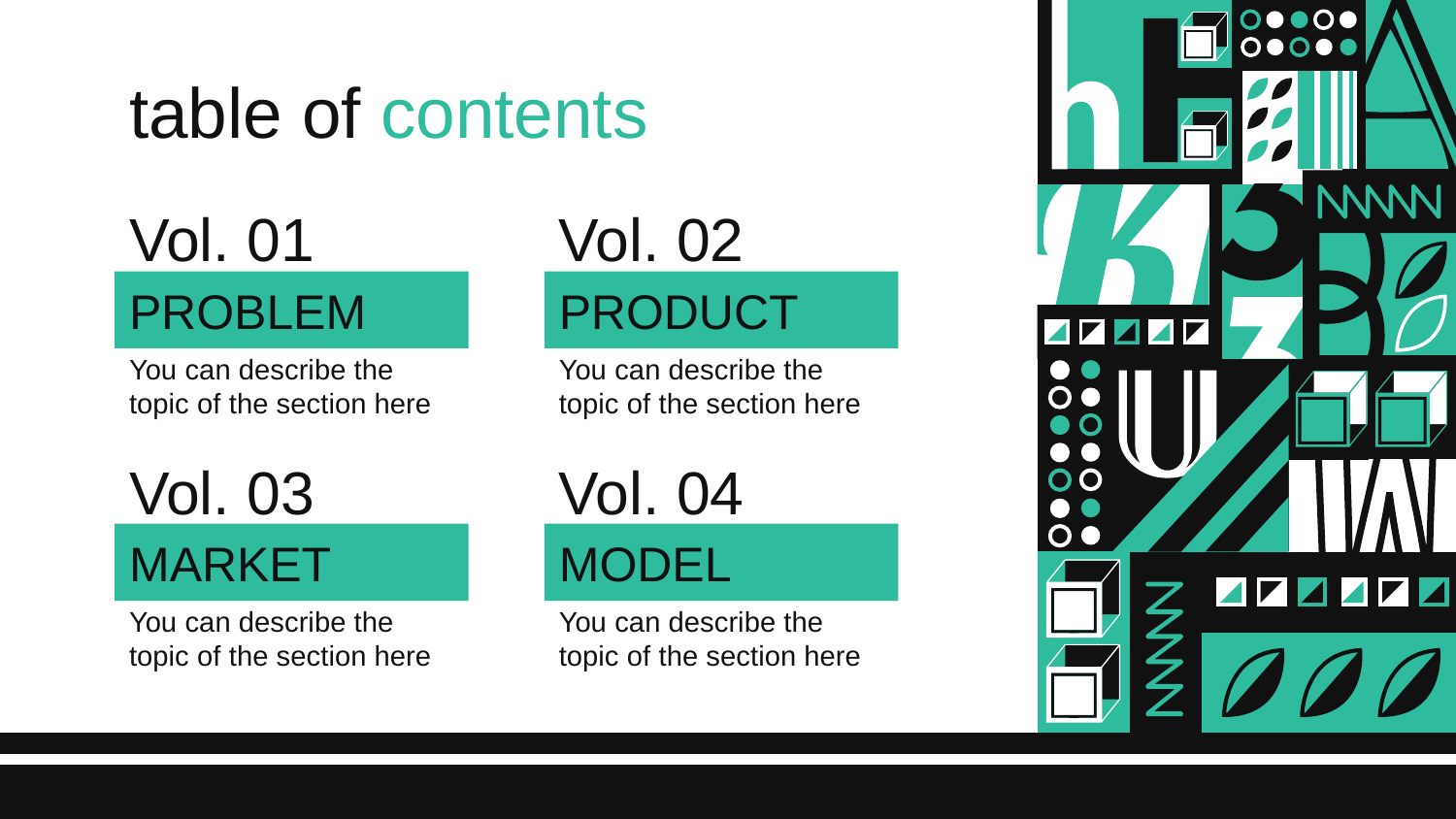

# table of contents
Vol. 01
Vol. 02
PROBLEM
PRODUCT
You can describe the topic of the section here
You can describe the topic of the section here
Vol. 03
Vol. 04
MARKET
MODEL
You can describe the topic of the section here
You can describe the topic of the section here